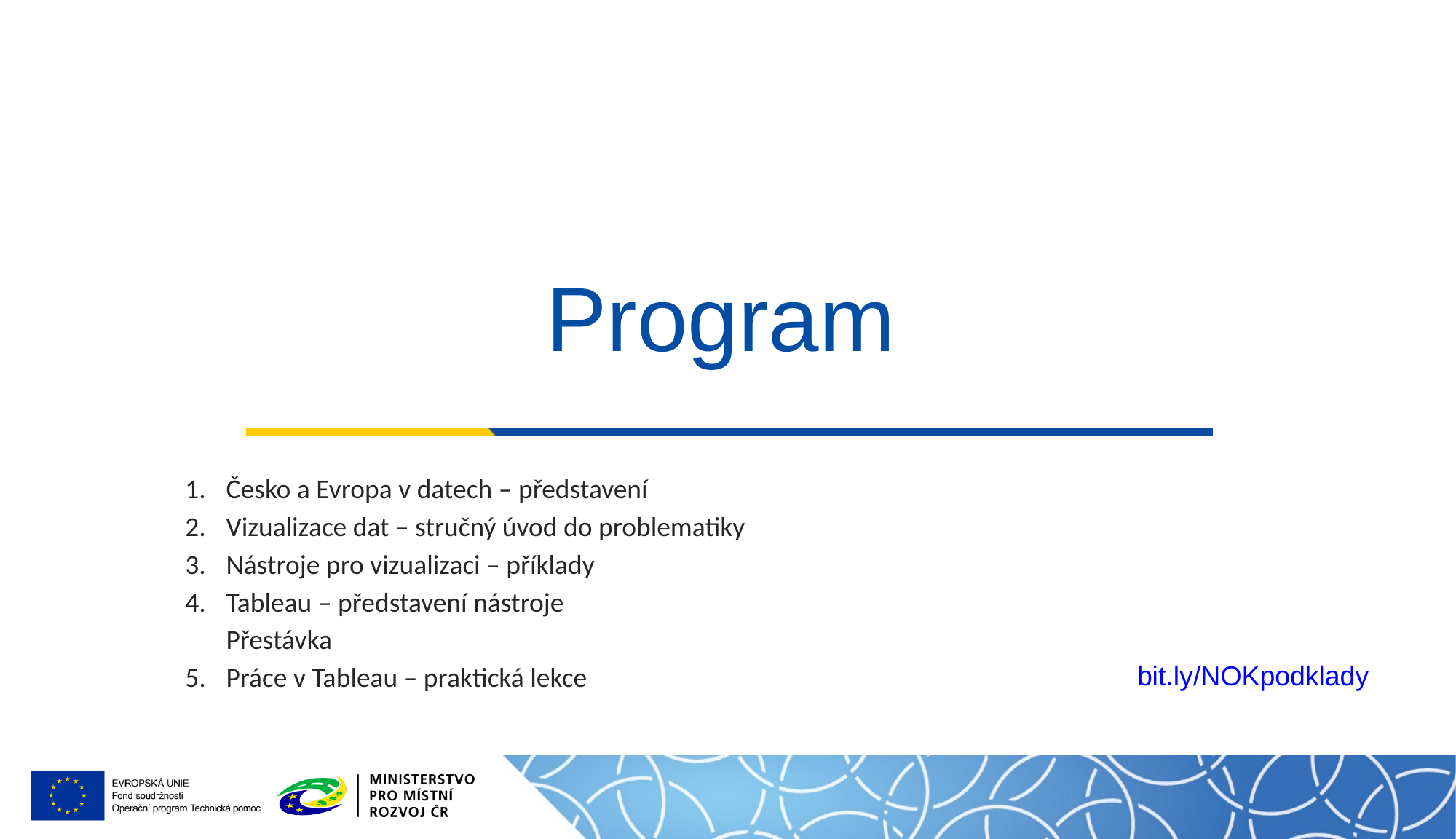

Program
Česko a Evropa v datech – představení
Vizualizace dat – stručný úvod do problematiky
Nástroje pro vizualizaci – příklady
Tableau – představení nástroje
Přestávka
Práce v Tableau – praktická lekce
bit.ly/NOKpodklady